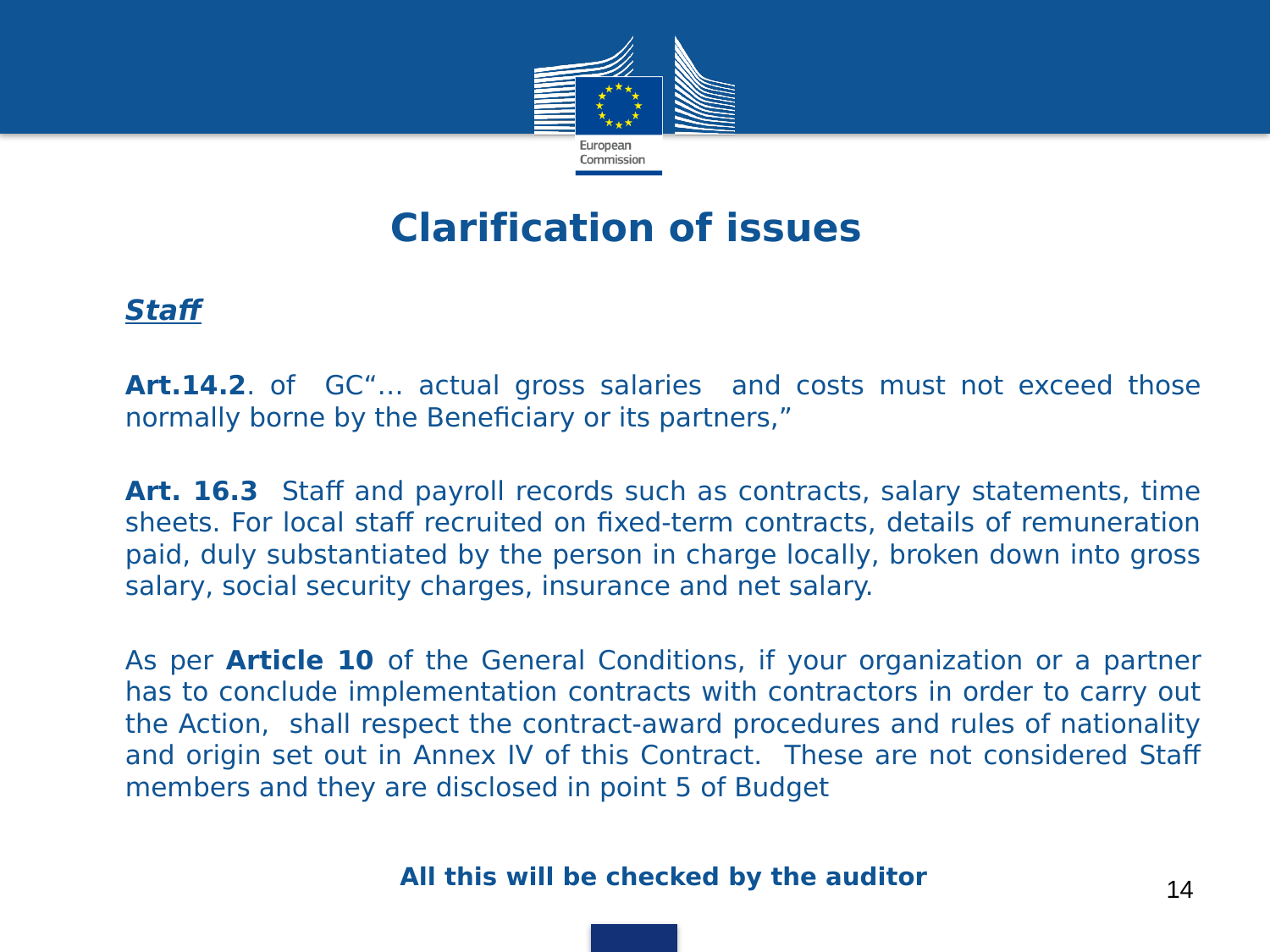

# Clarification of issues
Staff

Art.14.2. of  GC“… actual gross salaries  and costs must not exceed those normally borne by the Beneficiary or its partners,”

Art. 16.3  Staff and payroll records such as contracts, salary statements, time sheets. For local staff recruited on fixed-term contracts, details of remuneration paid, duly substantiated by the person in charge locally, broken down into gross salary, social security charges, insurance and net salary.

As per Article 10 of the General Conditions, if your organization or a partner has to conclude implementation contracts with contractors in order to carry out the Action,  shall respect the contract-award procedures and rules of nationality and origin set out in Annex IV of this Contract.  These are not considered Staff members and they are disclosed in point 5 of Budget

All this will be checked by the auditor

14